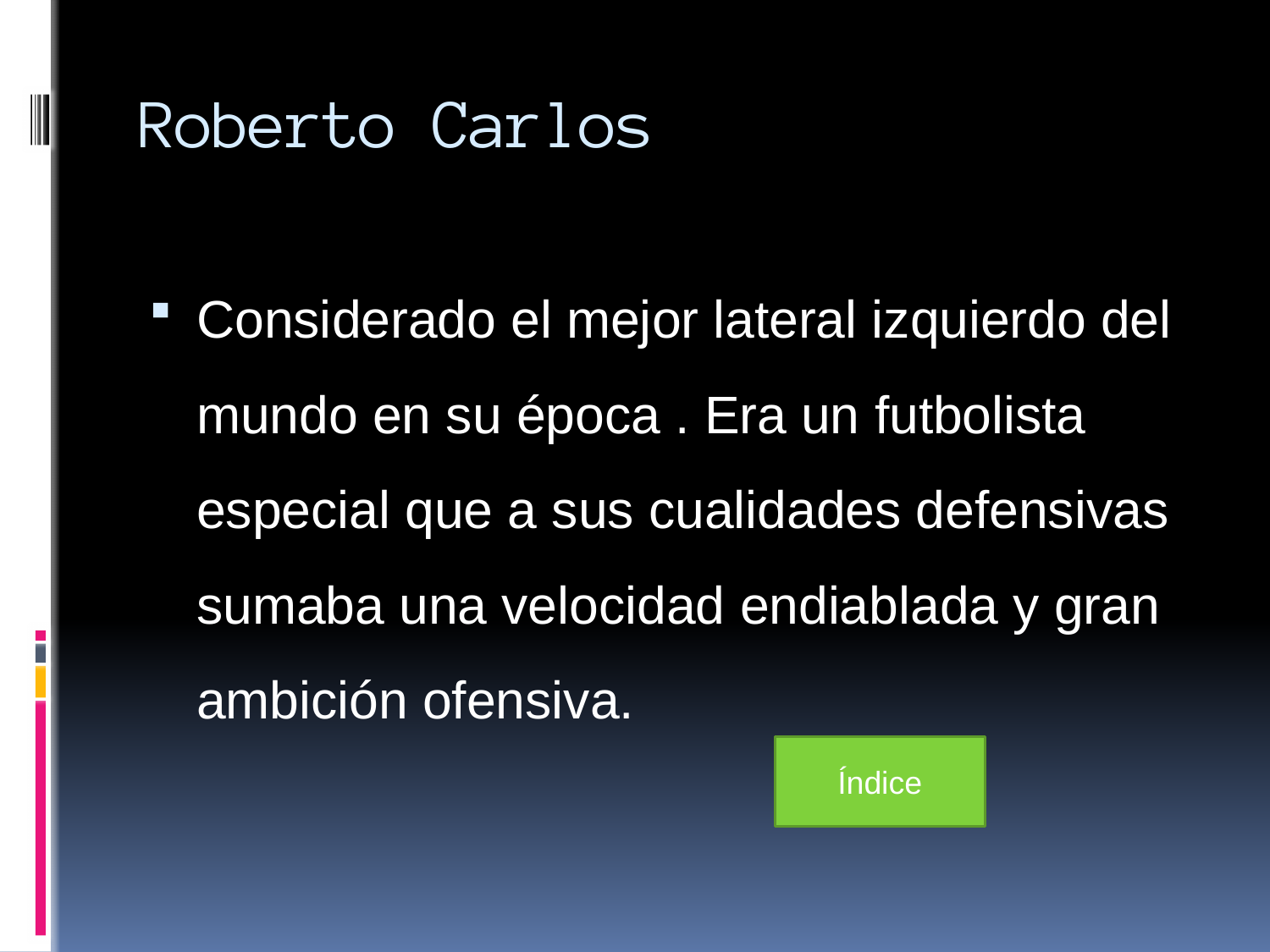

# Roberto Carlos
Considerado el mejor lateral izquierdo del mundo en su época . Era un futbolista especial que a sus cualidades defensivas sumaba una velocidad endiablada y gran ambición ofensiva.
Índice